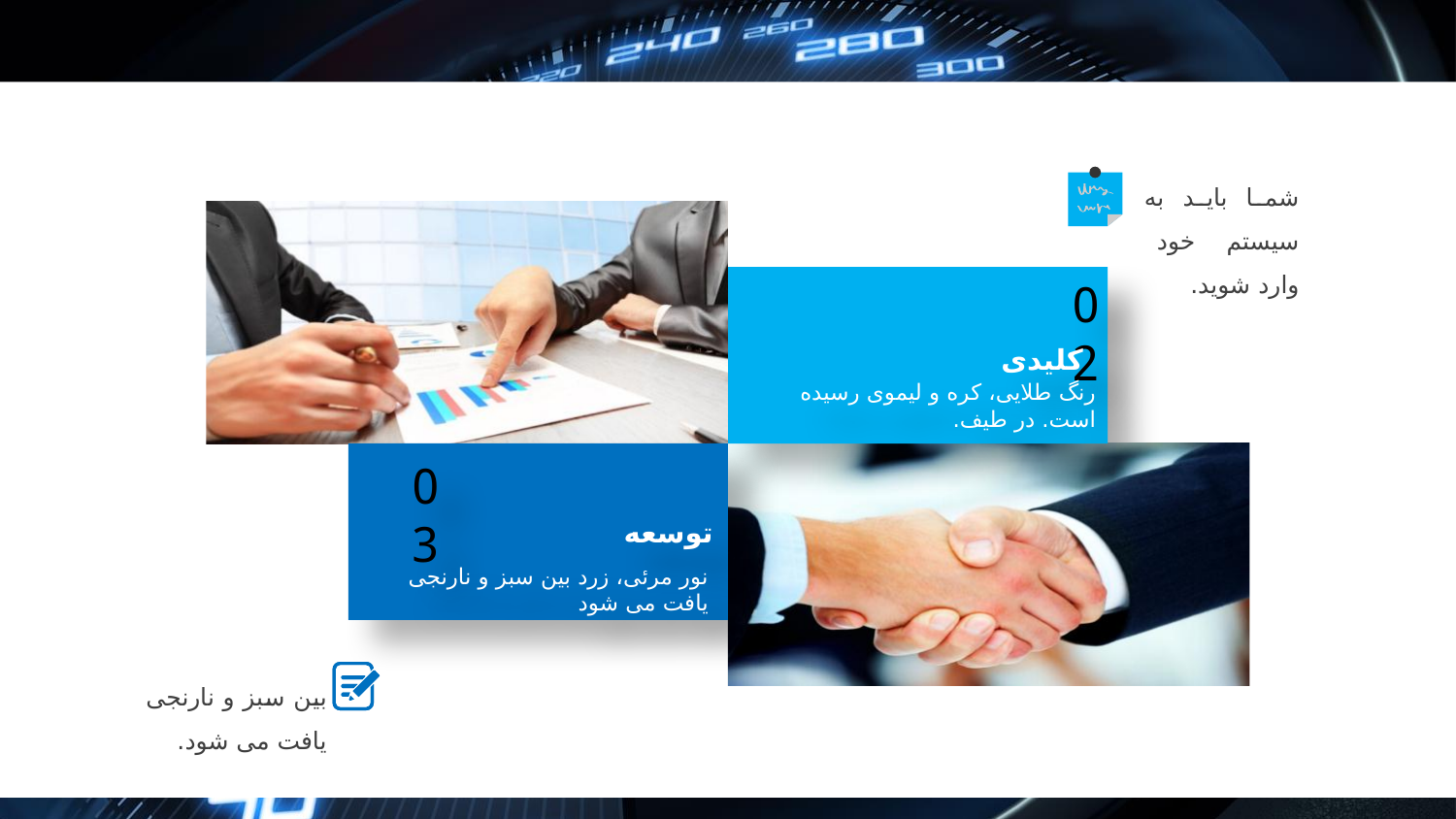

#
شما باید به سیستم خود وارد شوید.

02
کلیدی
رنگ طلایی، کره و لیموی رسیده است. در طیف.

03
توسعه
نور مرئی، زرد بین سبز و نارنجی یافت می شود

بین سبز و نارنجی یافت می شود.